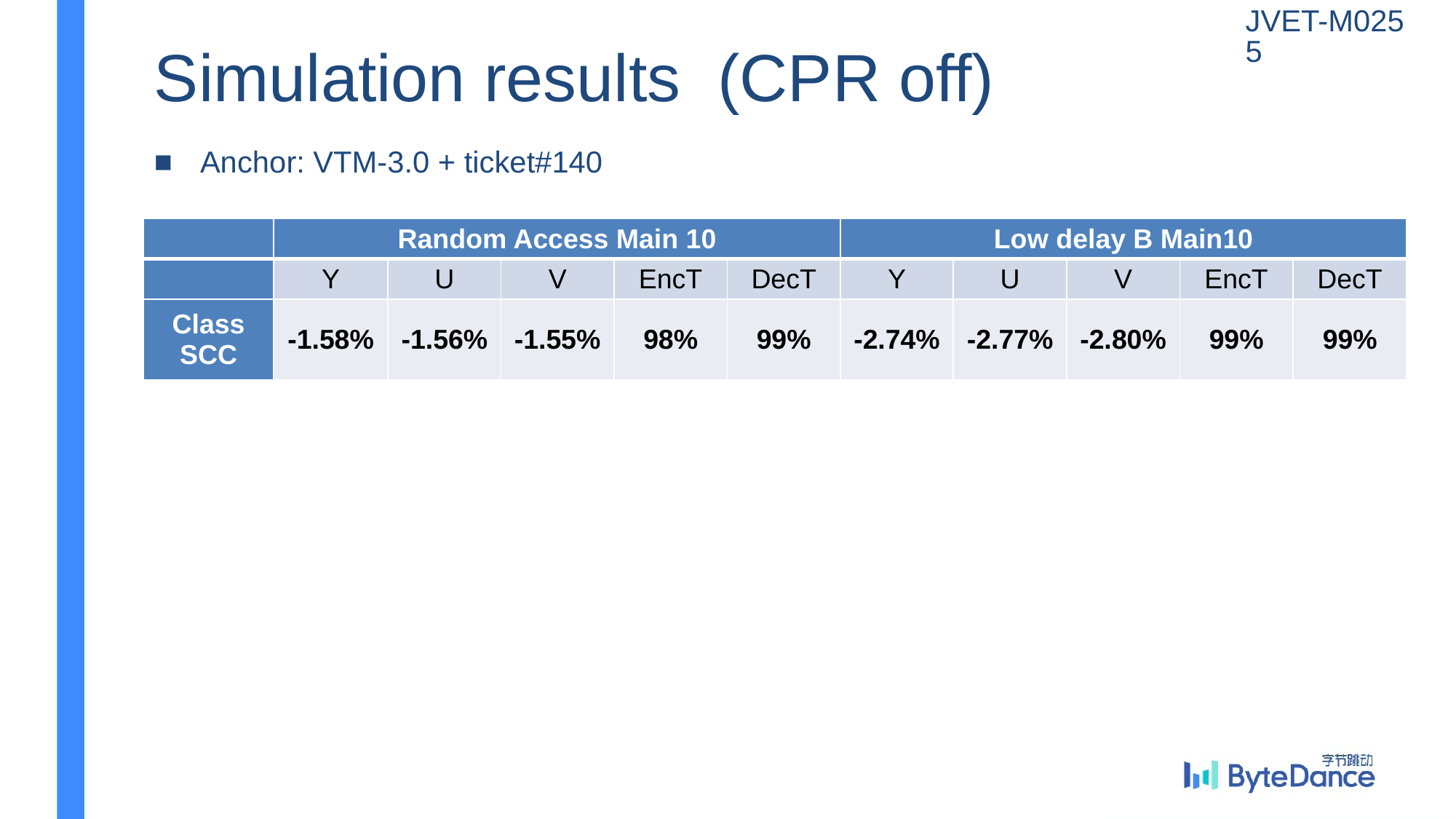

JVET-M0255
# Simulation results  (CPR off)
Anchor: VTM-3.0 + ticket#140

|  | Random Access Main 10 |  |  |  |  | Low delay B Main10 |  |  |  |  |
| --- | --- | --- | --- | --- | --- | --- | --- | --- | --- | --- |
|  | Y | U | V | EncT | DecT | Y | U | V | EncT | DecT |
| Class SCC | -1.58% | -1.56% | -1.55% | 98% | 99% | -2.74% | -2.77% | -2.80% | 99% | 99% |